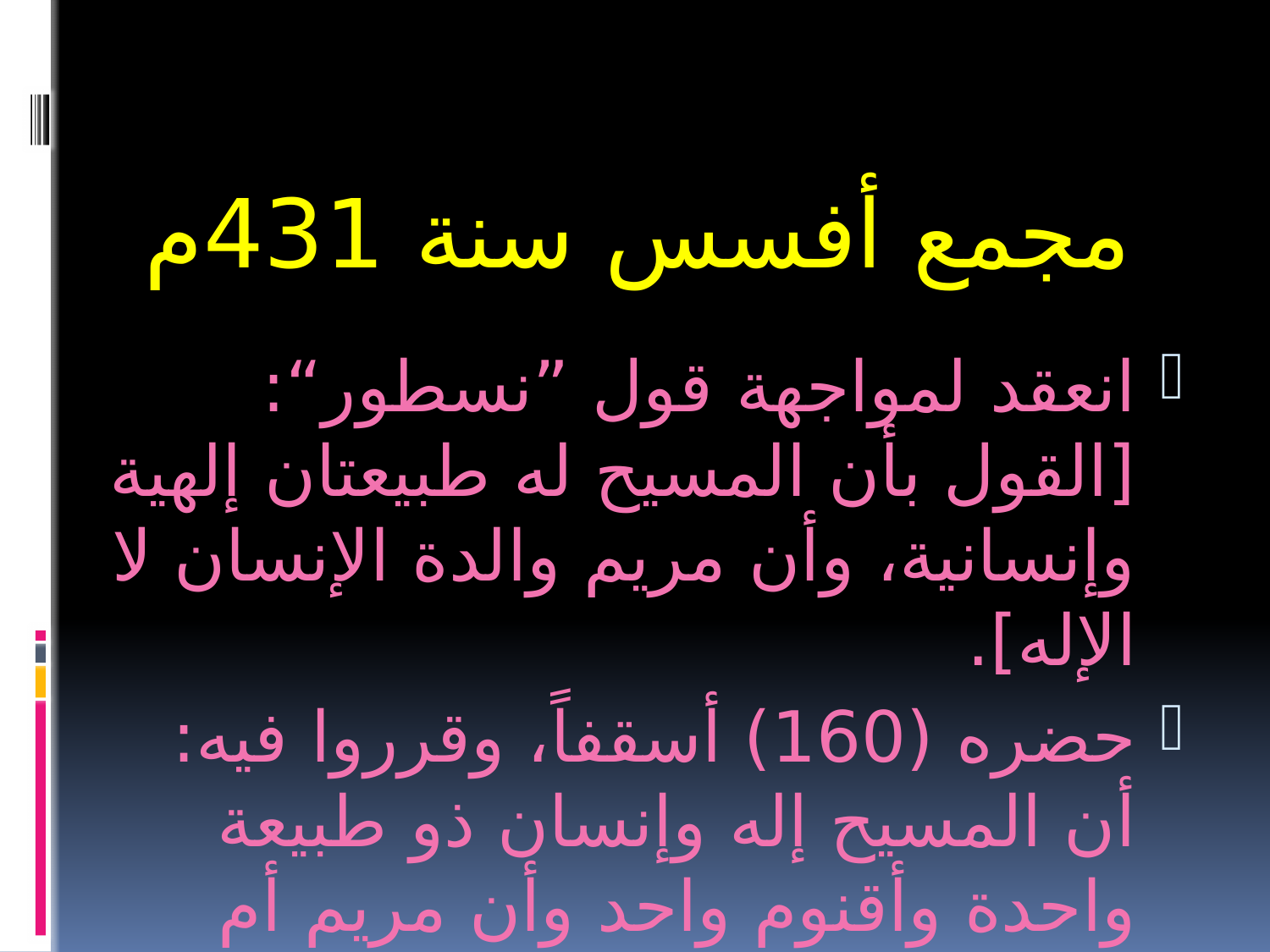

مجمع أفسس سنة 431م

انعقد لمواجهة قول ”نسطور“: [القول بأن المسيح له طبيعتان إلهية وإنسانية، وأن مريم والدة الإنسان لا الإله].
حضره (160) أسقفاً، وقرروا فيه: أن المسيح إله وإنسان ذو طبيعة واحدة وأقنوم واحد وأن مريم أم إلههم، وحكم على نسطور بالطرد من الكنيسة.